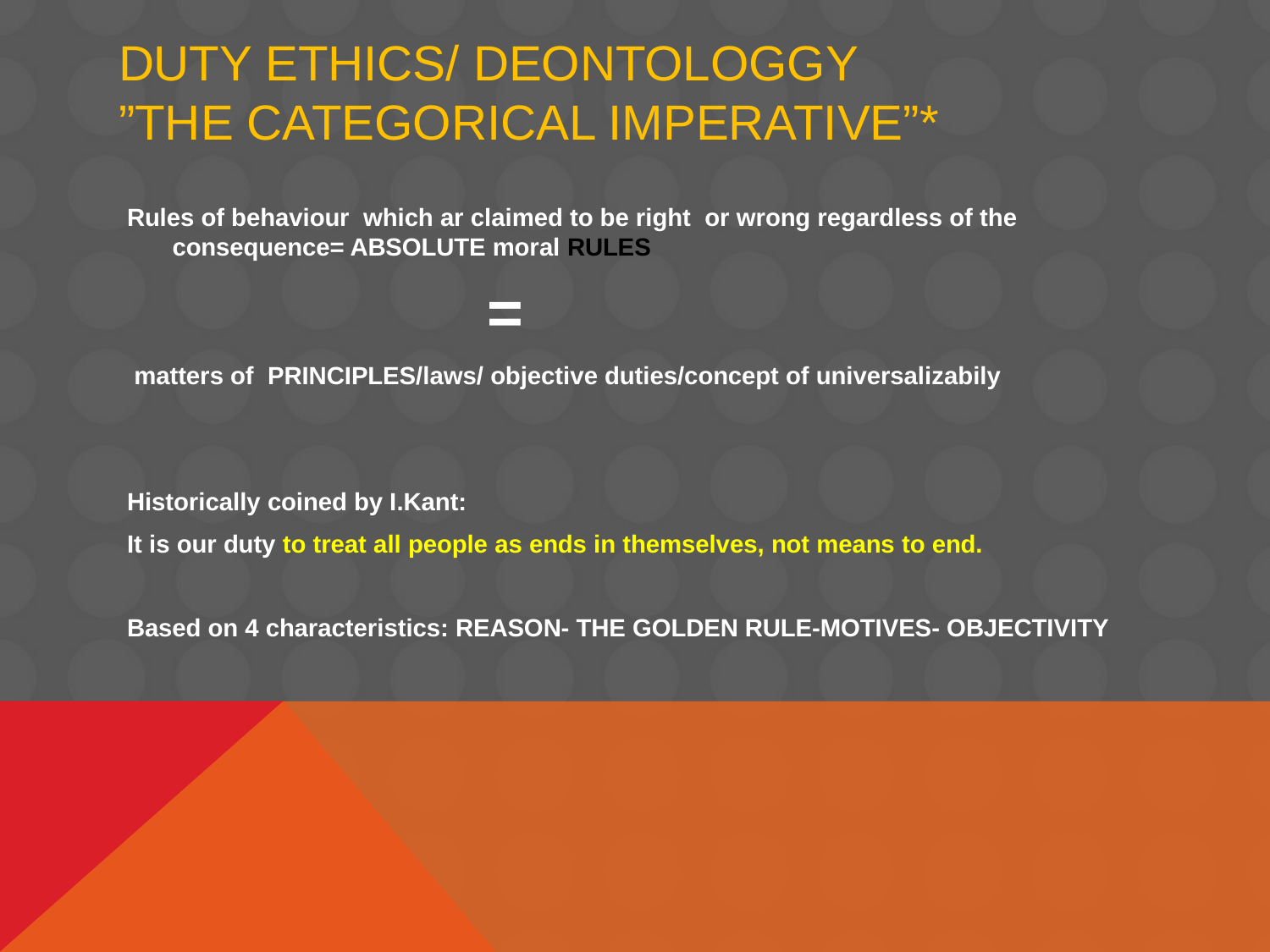

# DUTY ETHICS/ deontologgy ”The categorical imperative”*

Rules of behaviour  which ar claimed to be right  or wrong regardless of the consequence= ABSOLUTE moral RULES
                     =
 matters of  PRINCIPLES/laws/ objective duties/concept of universalizabily

Historically coined by I.Kant:
It is our duty to treat all people as ends in themselves, not means to end.

Based on 4 characteristics: REASON- THE GOLDEN RULE-MOTIVES- OBJECTIVITY